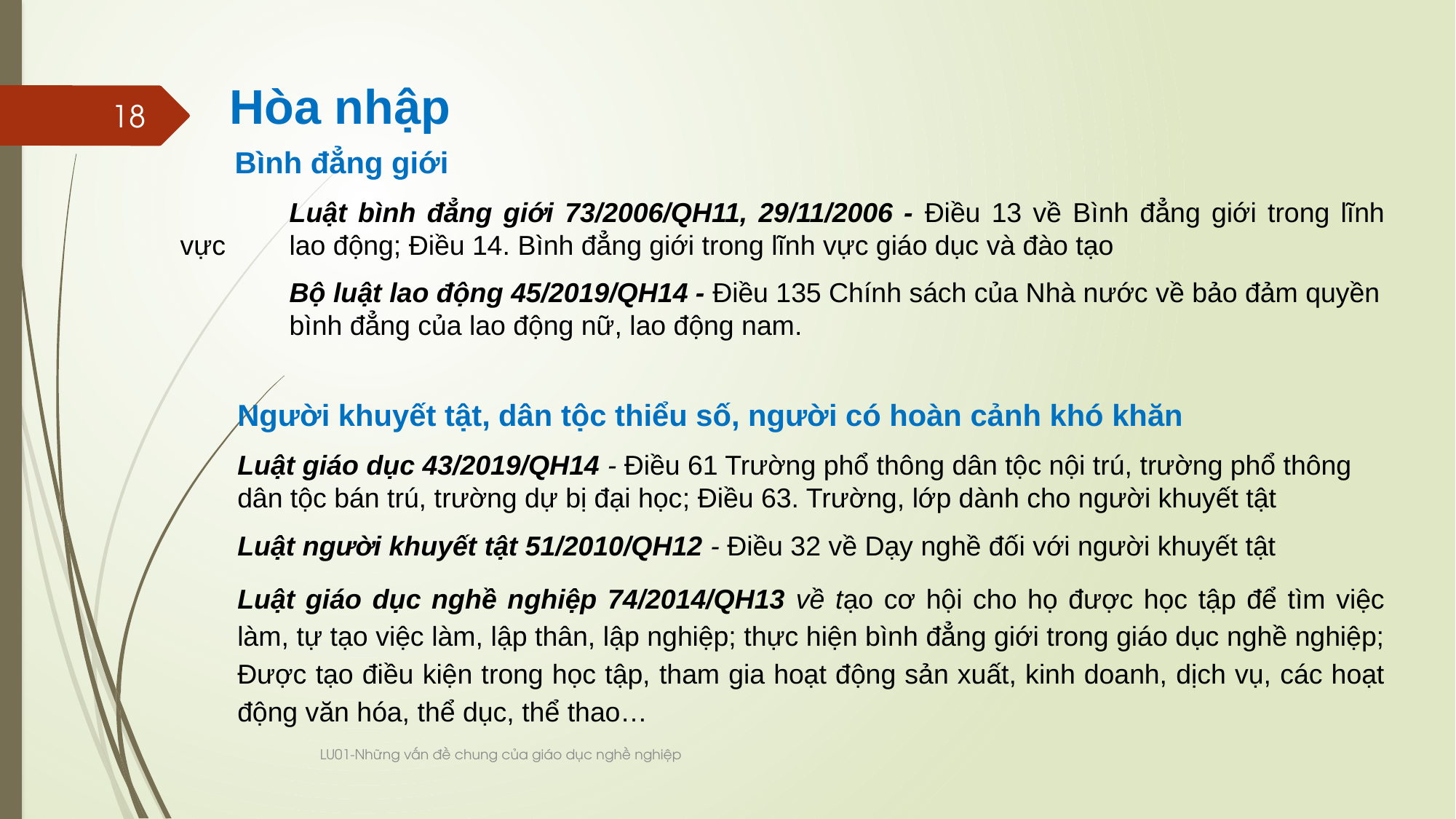

Hòa nhập
18
Bình đẳng giới
	Luật bình đẳng giới 73/2006/QH11, 29/11/2006 - Điều 13 về Bình đẳng giới trong lĩnh vực  	lao động; Điều 14. Bình đẳng giới trong lĩnh vực giáo dục và đào tạo
	Bộ luật lao động 45/2019/QH14 - Điều 135 Chính sách của Nhà nước về bảo đảm quyền 	bình đẳng của lao động nữ, lao động nam.
Người khuyết tật, dân tộc thiểu số, người có hoàn cảnh khó khăn
Luật giáo dục 43/2019/QH14 - Điều 61 Trường phổ thông dân tộc nội trú, trường phổ thông dân tộc bán trú, trường dự bị đại học; Điều 63. Trường, lớp dành cho người khuyết tật
Luật người khuyết tật 51/2010/QH12 - Điều 32 về Dạy nghề đối với người khuyết tật
Luật giáo dục nghề nghiệp 74/2014/QH13 về tạo cơ hội cho họ được học tập để tìm việc làm, tự tạo việc làm, lập thân, lập nghiệp; thực hiện bình đẳng giới trong giáo dục nghề nghiệp; Được tạo điều kiện trong học tập, tham gia hoạt động sản xuất, kinh doanh, dịch vụ, các hoạt động văn hóa, thể dục, thể thao…
LU01-Những vấn đề chung của giáo dục nghề nghiệp